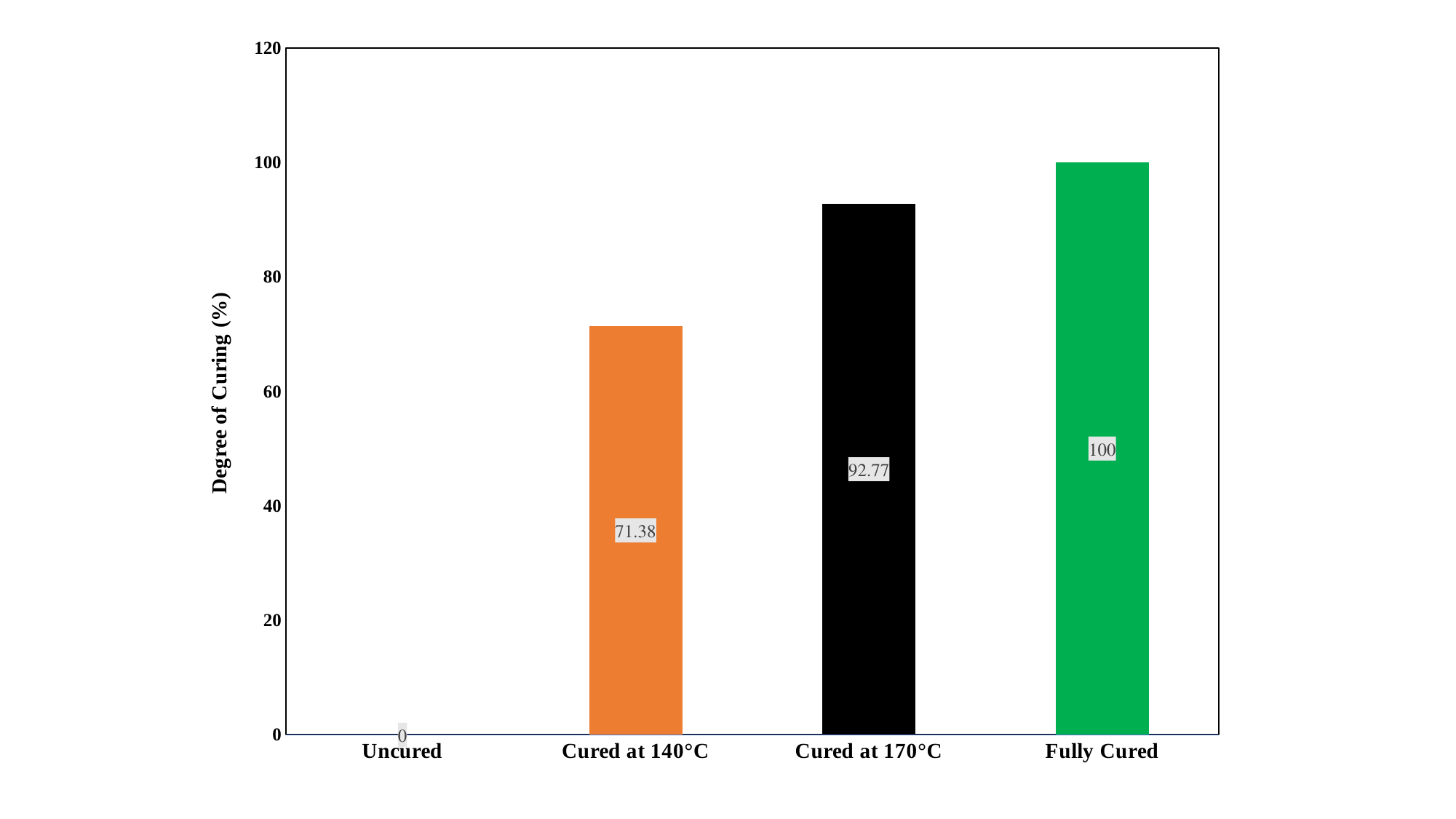

### Chart

| Category |  |
|---|---|
| Uncured | 0.0 |
| Cured at 140°C | 71.38 |
| Cured at 170°C | 92.77 |
| Fully Cured | 100.0 |